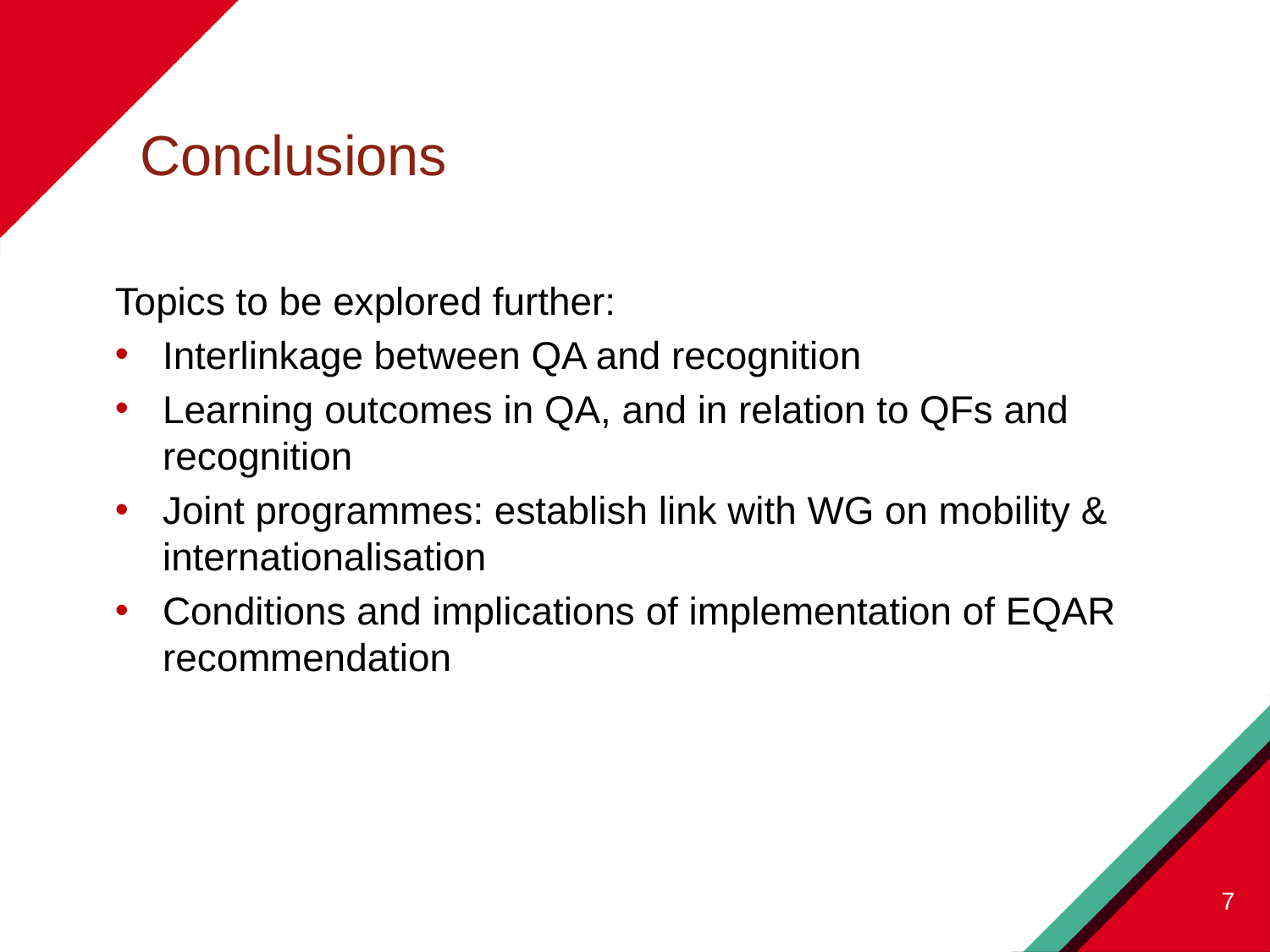

# Conclusions
Topics to be explored further:
Interlinkage between QA and recognition
Learning outcomes in QA, and in relation to QFs and recognition
Joint programmes: establish link with WG on mobility & internationalisation
Conditions and implications of implementation of EQAR recommendation

7